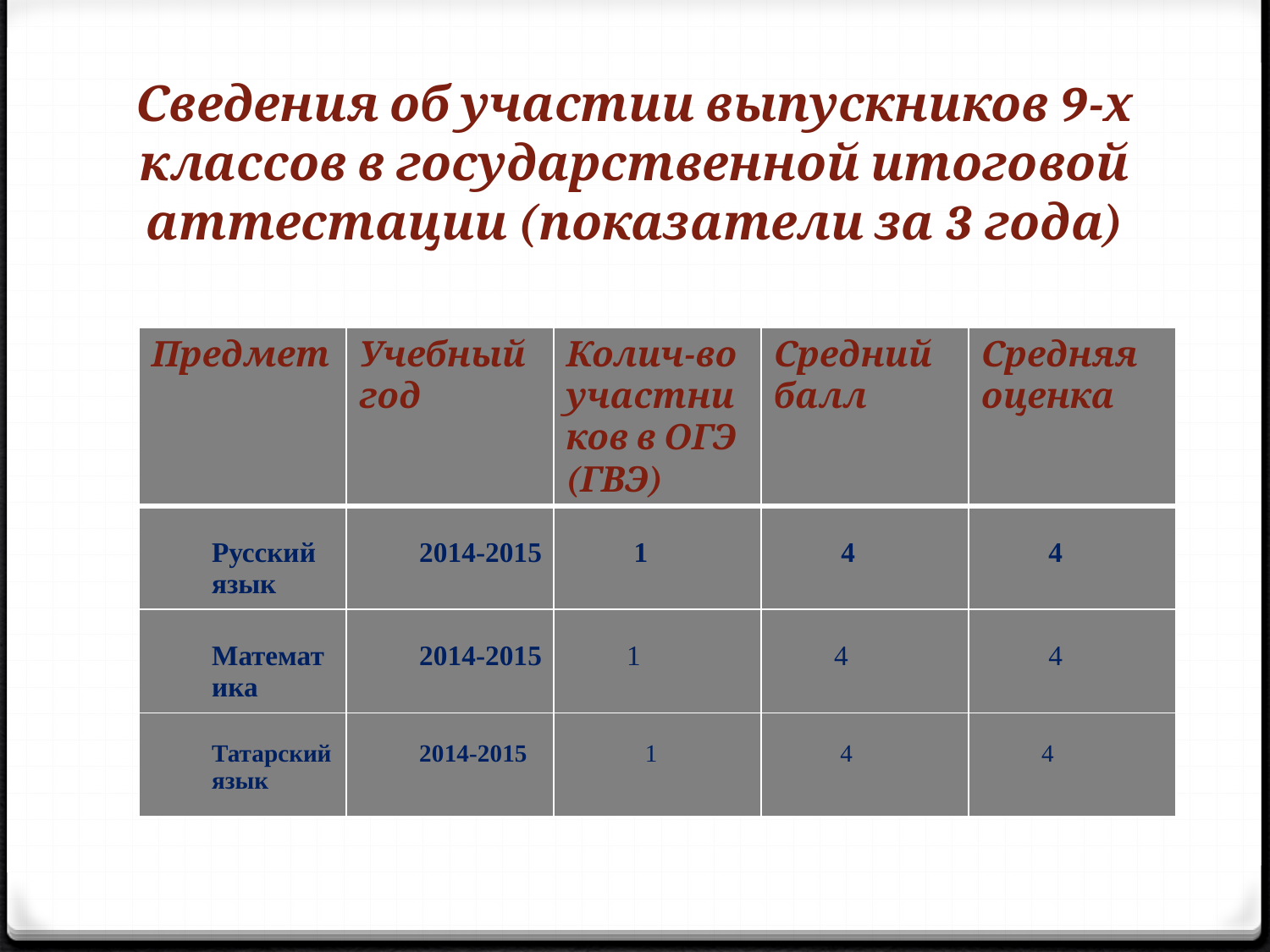

# Сведения об участии выпускников 9-х классов в государственной итоговой аттестации (показатели за 3 года)
| Предмет | Учебный год | Колич-во участников в ОГЭ (ГВЭ) | Средний балл | Средняя оценка |
| --- | --- | --- | --- | --- |
| Русский язык | 2014-2015 | 1 | 4 | 4 |
| Математика | 2014-2015 | 1 | 4 | 4 |
| Татарский язык | 2014-2015 | 1 | 4 | 4 |